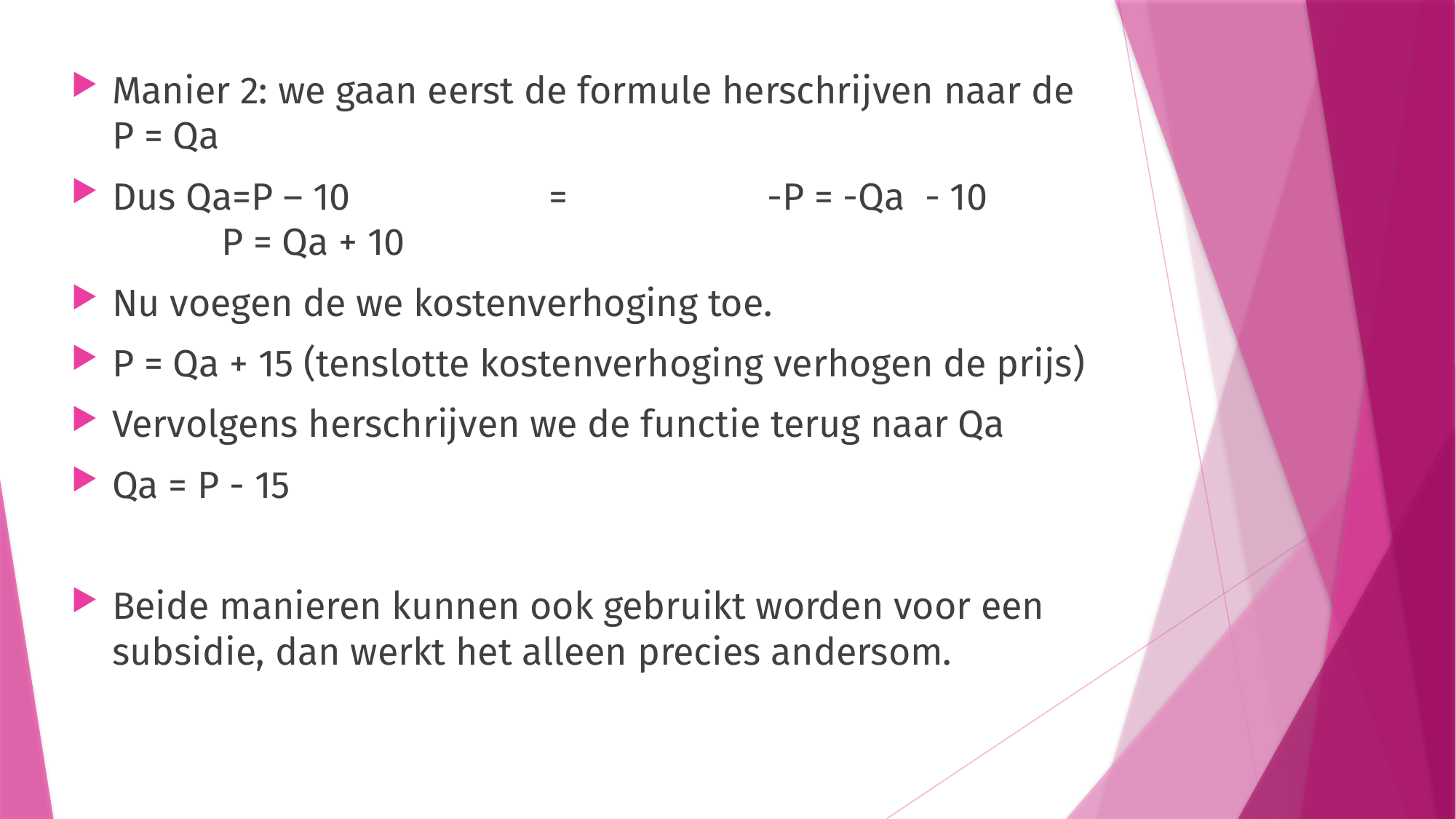

Manier 2: we gaan eerst de formule herschrijven naar de P = Qa
Dus Qa=P – 10 		= 		-P = -Qa  - 10		P = Qa + 10
Nu voegen de we kostenverhoging toe.
P = Qa + 15 (tenslotte kostenverhoging verhogen de prijs)
Vervolgens herschrijven we de functie terug naar Qa
Qa = P - 15

Beide manieren kunnen ook gebruikt worden voor een subsidie, dan werkt het alleen precies andersom.
#